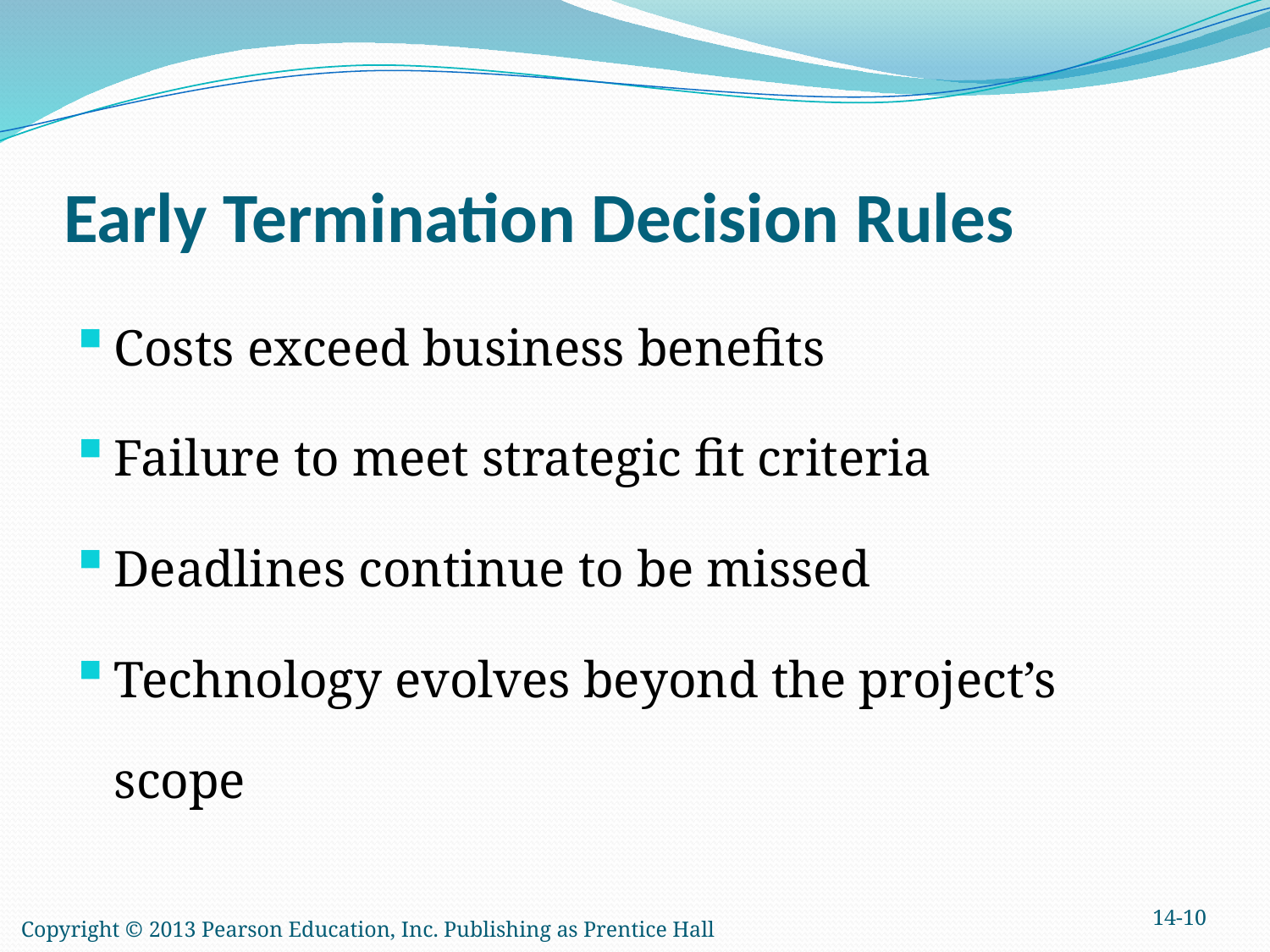

# Early Termination Decision Rules
Costs exceed business benefits
Failure to meet strategic fit criteria
Deadlines continue to be missed
Technology evolves beyond the project’s scope
14-10